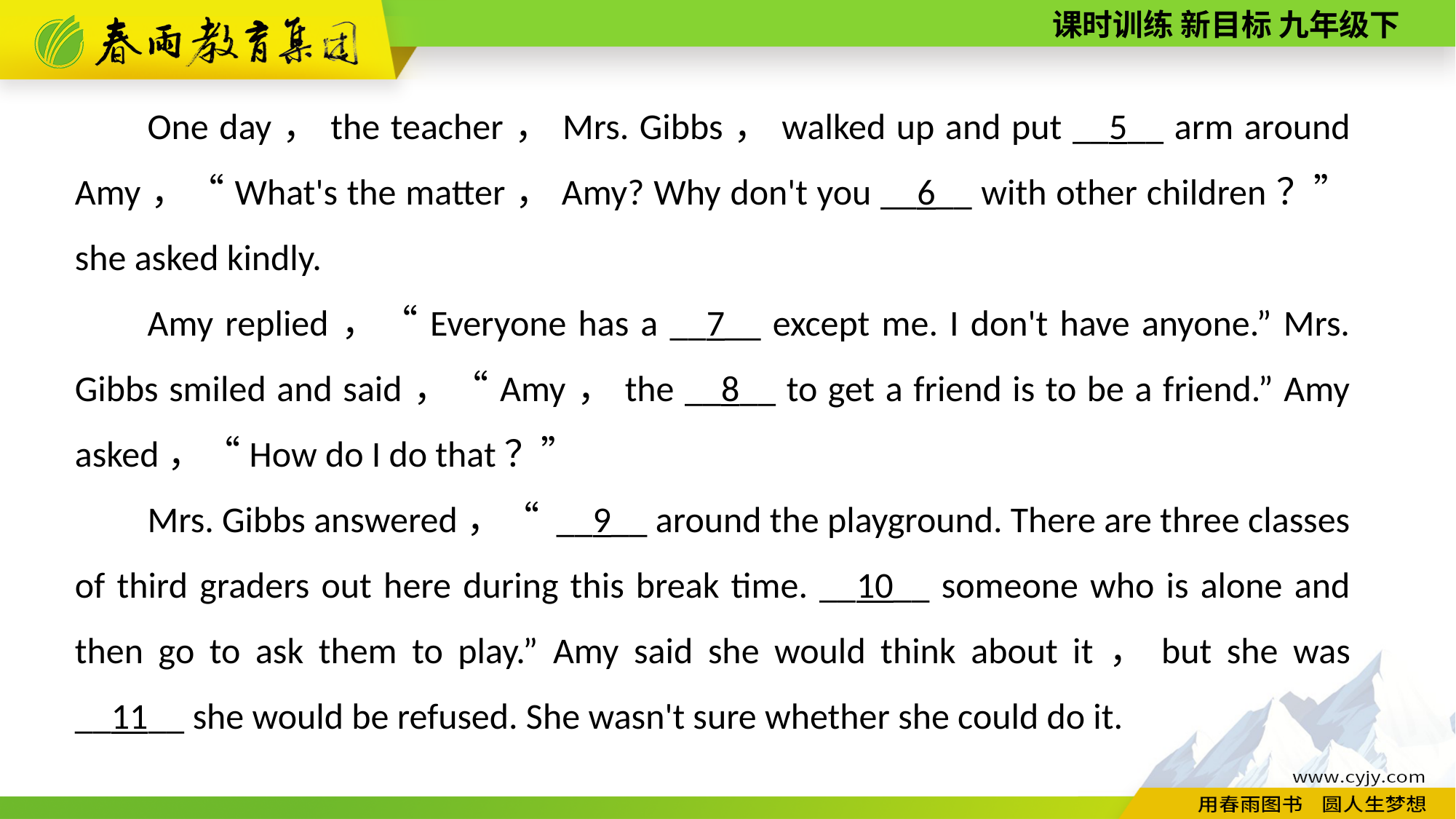

One day，the teacher，Mrs. Gibbs，walked up and put __5__ arm around Amy，“What's the matter，Amy? Why don't you __6__ with other children？” she asked kindly.
Amy replied，“Everyone has a __7__ except me. I don't have anyone.” Mrs. Gibbs smiled and said，“Amy，the __8__ to get a friend is to be a friend.” Amy asked，“How do I do that？”
Mrs. Gibbs answered，“ __9__ around the playground. There are three classes of third graders out here during this break time. __10__ someone who is alone and then go to ask them to play.” Amy said she would think about it，but she was __11__ she would be refused. She wasn't sure whether she could do it.